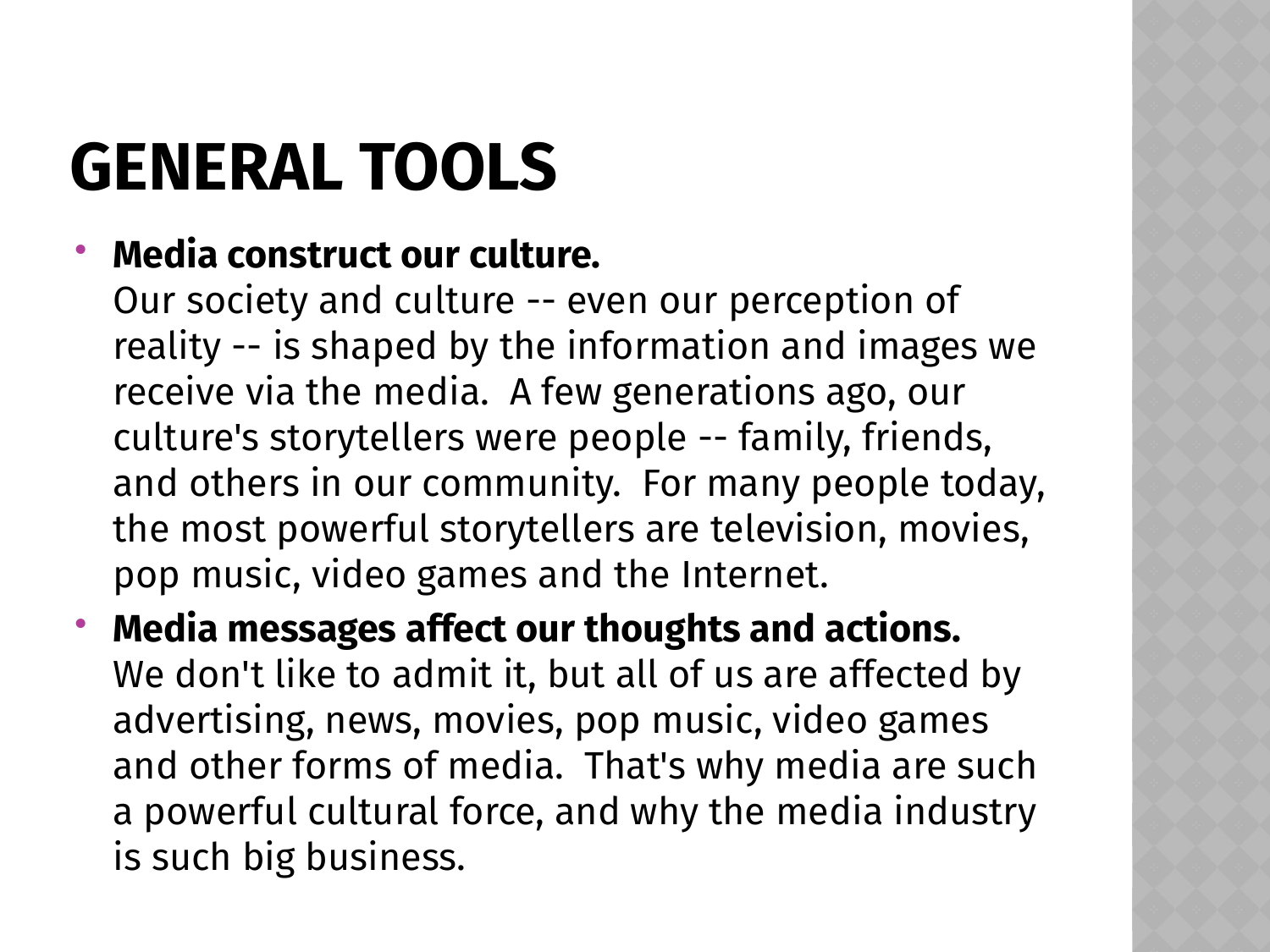

# General Tools
Media construct our culture.
Our society and culture -- even our perception of reality -- is shaped by the information and images we receive via the media.  A few generations ago, our culture's storytellers were people -- family, friends, and others in our community.  For many people today, the most powerful storytellers are television, movies, pop music, video games and the Internet.
Media messages affect our thoughts and actions. 
We don't like to admit it, but all of us are affected by advertising, news, movies, pop music, video games and other forms of media.  That's why media are such a powerful cultural force, and why the media industry is such big business.